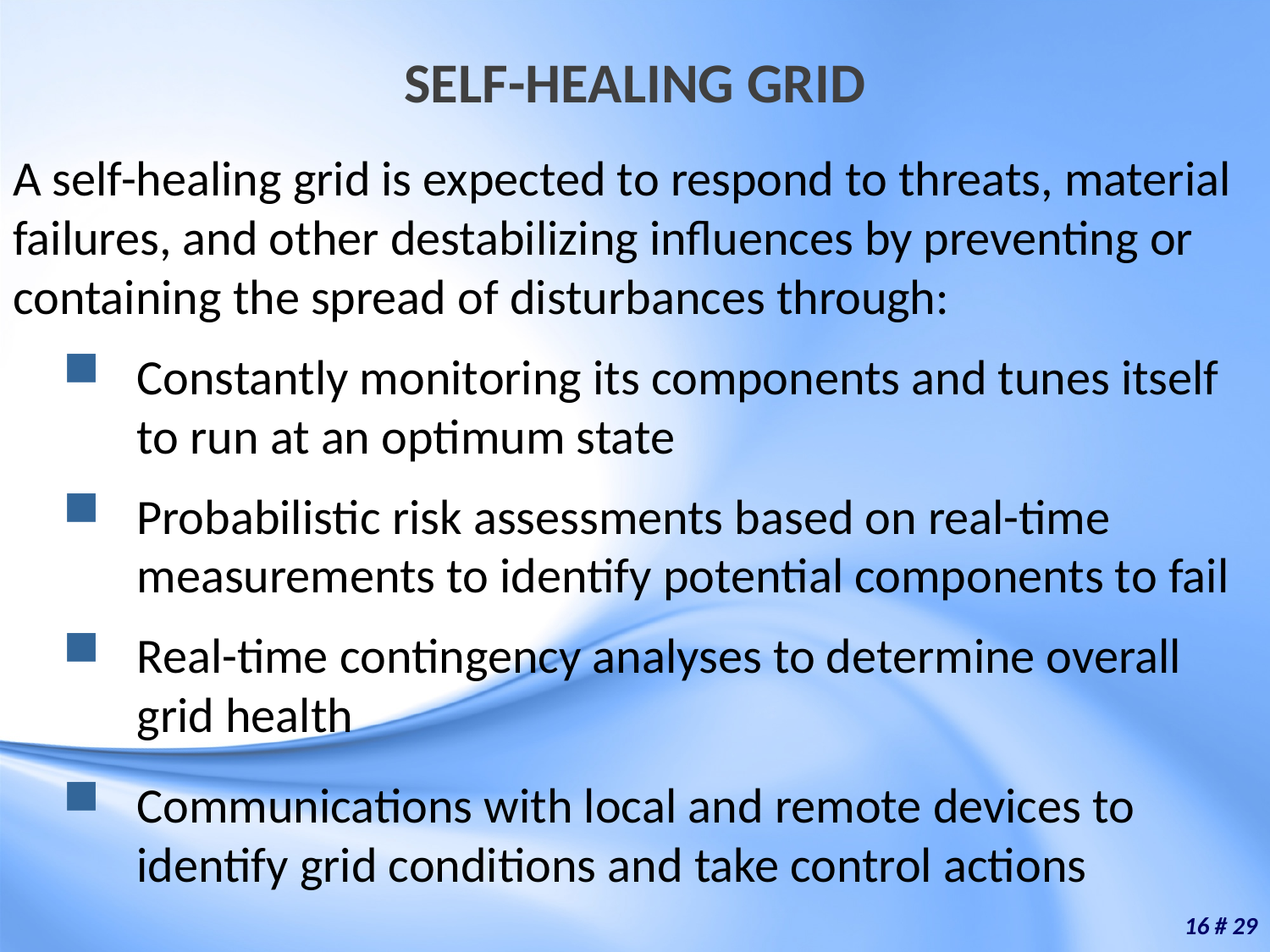

# SELF-HEALING GRID
A self-healing grid is expected to respond to threats, material failures, and other destabilizing influences by preventing or containing the spread of disturbances through:
Constantly monitoring its components and tunes itself to run at an optimum state
Probabilistic risk assessments based on real-time measurements to identify potential components to fail
Real-time contingency analyses to determine overall grid health
Communications with local and remote devices to identify grid conditions and take control actions

16 # 29